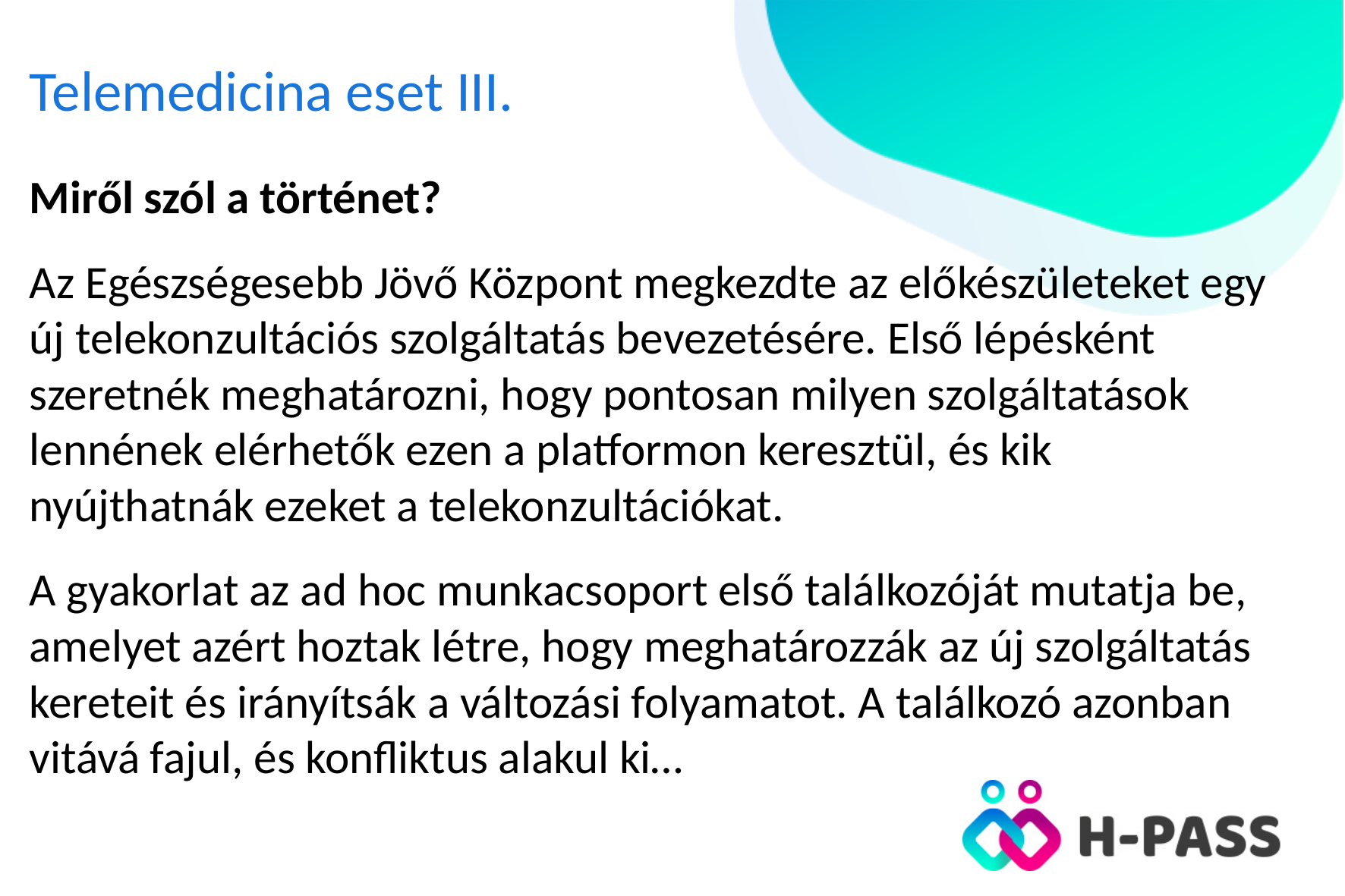

Telemedicina eset III.
#
Miről szól a történet?
Az Egészségesebb Jövő Központ megkezdte az előkészületeket egy új telekonzultációs szolgáltatás bevezetésére. Első lépésként szeretnék meghatározni, hogy pontosan milyen szolgáltatások lennének elérhetők ezen a platformon keresztül, és kik nyújthatnák ezeket a telekonzultációkat.
A gyakorlat az ad hoc munkacsoport első találkozóját mutatja be, amelyet azért hoztak létre, hogy meghatározzák az új szolgáltatás kereteit és irányítsák a változási folyamatot. A találkozó azonban vitává fajul, és konfliktus alakul ki…